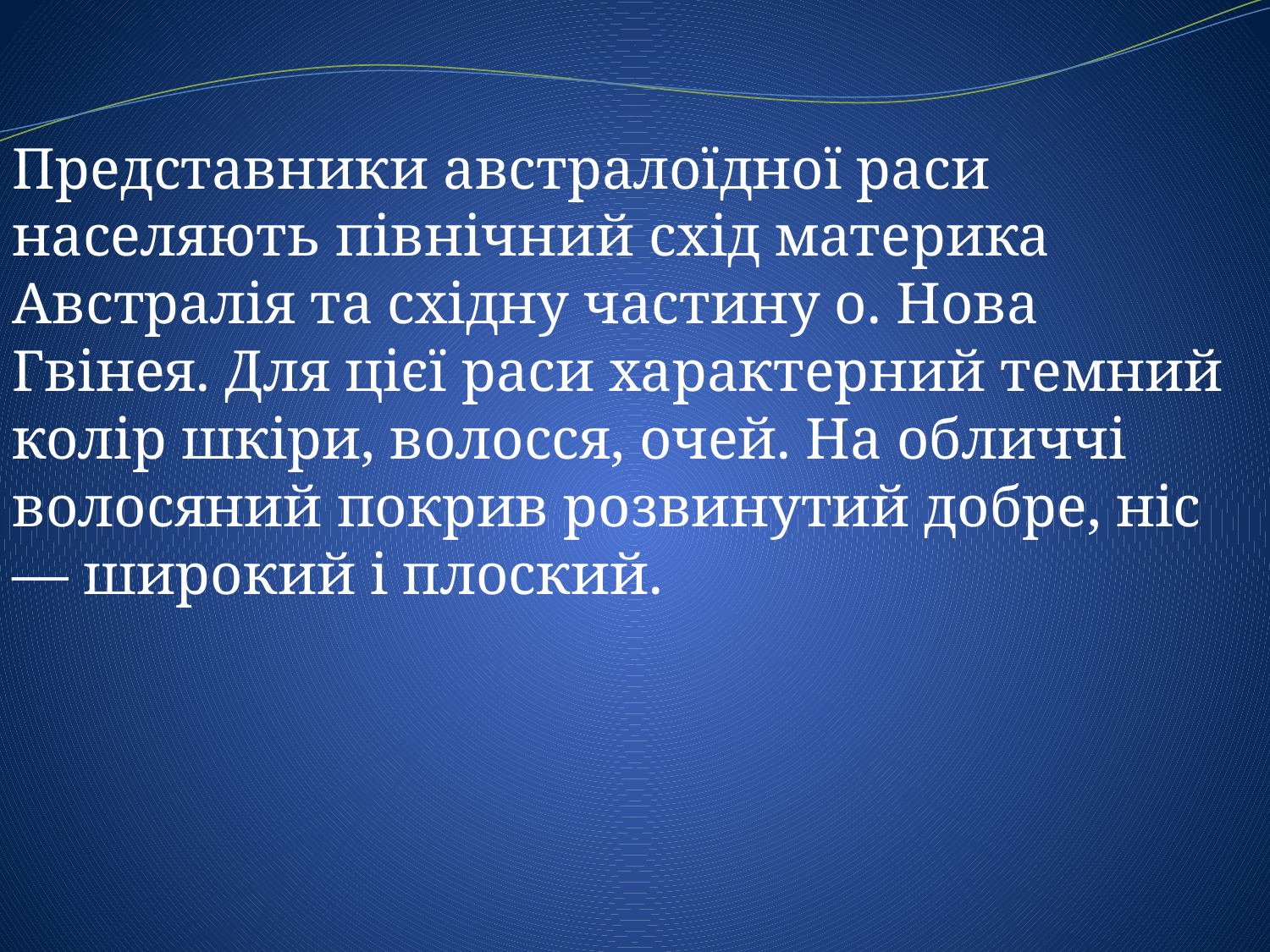

Представники австралоїдної раси населяють північний схід материка Австралія та східну частину о. Нова Гвінея. Для цієї раси характерний темний колір шкіри, волосся, очей. На обличчі волосяний покрив розвинутий добре, ніс — широкий і плоский.